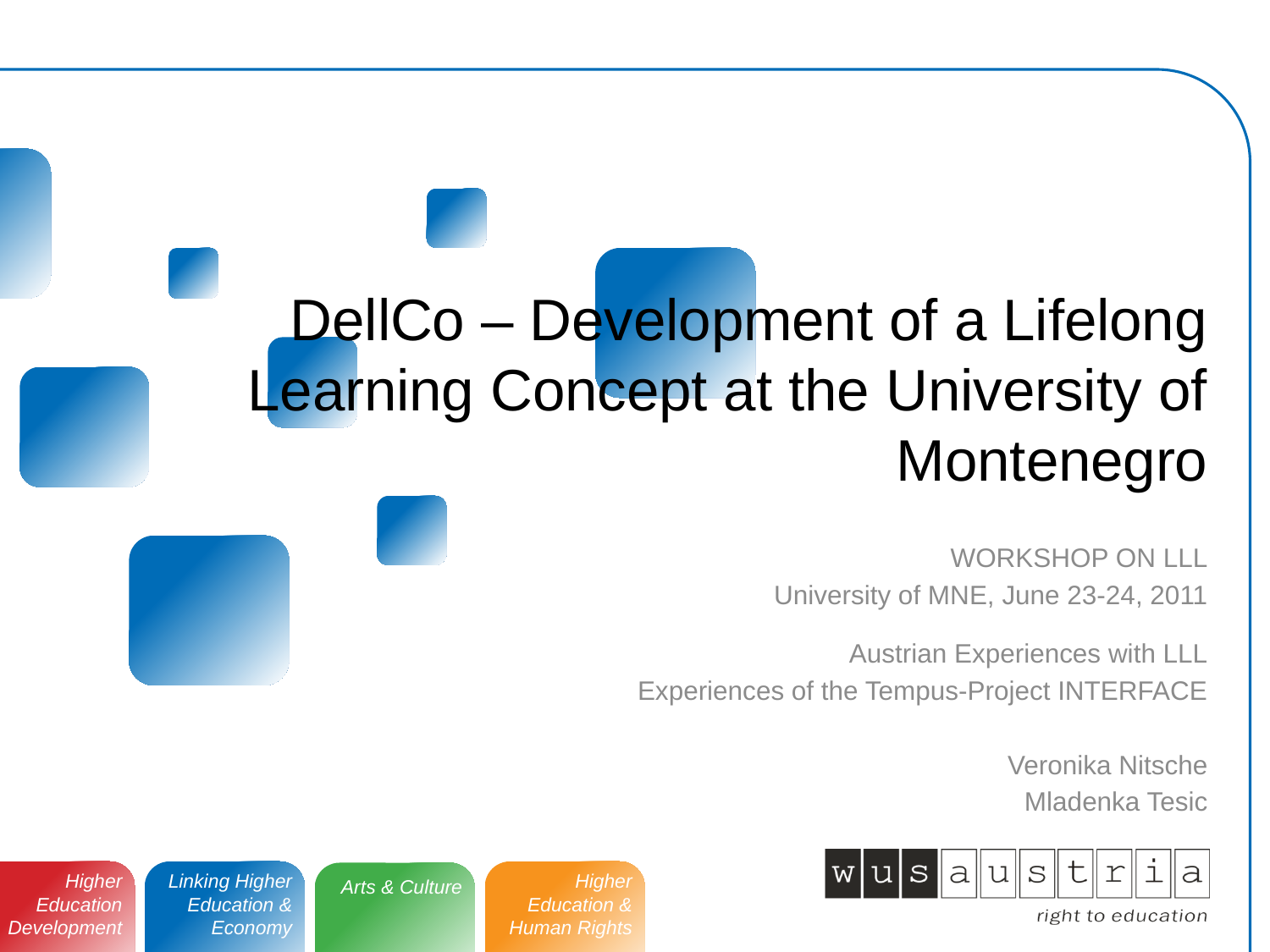

# DellCo – Development of a Lifelong Learning Concept at the University of Montenegro

WORKSHOP ON LLL
University of MNE, June 23-24, 2011

Austrian Experiences with LLL
Experiences of the Tempus-Project INTERFACE

Veronika Nitsche
Mladenka Tesic